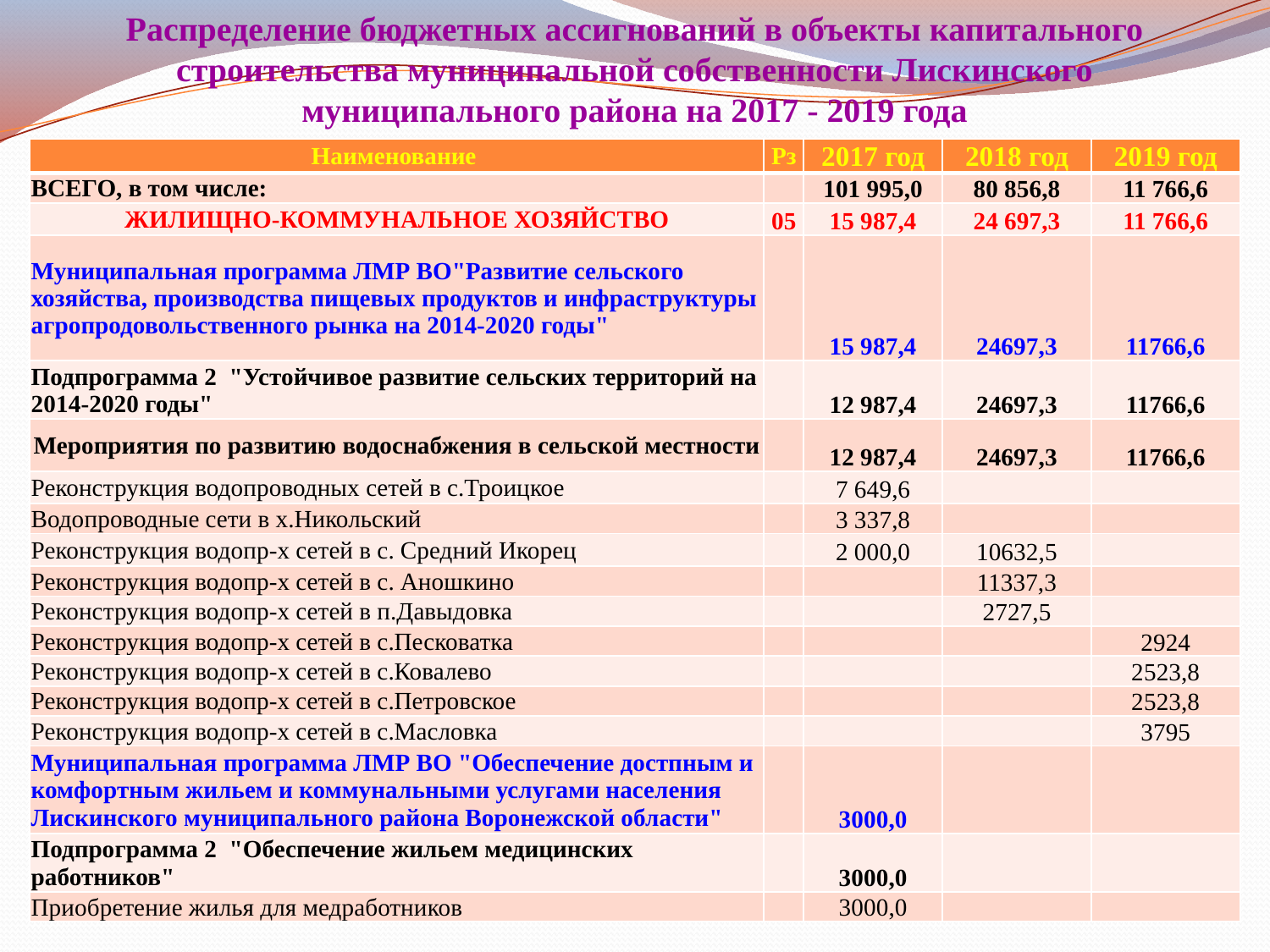

# Распределение бюджетных ассигнований в объекты капитального строительства муниципальной собственности Лискинского муниципального района на 2017 - 2019 года
| Наименование | Рз | 2017 год | 2018 год | 2019 год |
| --- | --- | --- | --- | --- |
| ВСЕГО, в том числе: |  | 101 995,0 | 80 856,8 | 11 766,6 |
| ЖИЛИЩНО-КОММУНАЛЬНОЕ ХОЗЯЙСТВО | 05 | 15 987,4 | 24 697,3 | 11 766,6 |
| Муниципальная программа ЛМР ВО"Развитие сельского хозяйства, производства пищевых продуктов и инфраструктуры агропродовольственного рынка на 2014-2020 годы" |  | 15 987,4 | 24697,3 | 11766,6 |
| Подпрограмма 2 "Устойчивое развитие сельских территорий на 2014-2020 годы" |  | 12 987,4 | 24697,3 | 11766,6 |
| Мероприятия по развитию водоснабжения в сельской местности |  | 12 987,4 | 24697,3 | 11766,6 |
| Реконструкция водопроводных сетей в с.Троицкое |  | 7 649,6 |  |  |
| Водопроводные сети в х.Никольский |  | 3 337,8 |  |  |
| Реконструкция водопр-х сетей в с. Средний Икорец |  | 2 000,0 | 10632,5 |  |
| Реконструкция водопр-х сетей в с. Аношкино |  |  | 11337,3 |  |
| Реконструкция водопр-х сетей в п.Давыдовка |  |  | 2727,5 |  |
| Реконструкция водопр-х сетей в с.Песковатка |  |  |  | 2924 |
| Реконструкция водопр-х сетей в с.Ковалево |  |  |  | 2523,8 |
| Реконструкция водопр-х сетей в с.Петровское |  |  |  | 2523,8 |
| Реконструкция водопр-х сетей в с.Масловка |  |  |  | 3795 |
| Муниципальная программа ЛМР ВО "Обеспечение достпным и комфортным жильем и коммунальными услугами населения Лискинского муниципального района Воронежской области" |  | 3000,0 |  |  |
| Подпрограмма 2 "Обеспечение жильем медицинских работников" |  | 3000,0 |  |  |
| Приобретение жилья для медработников |  | 3000,0 |  |  |